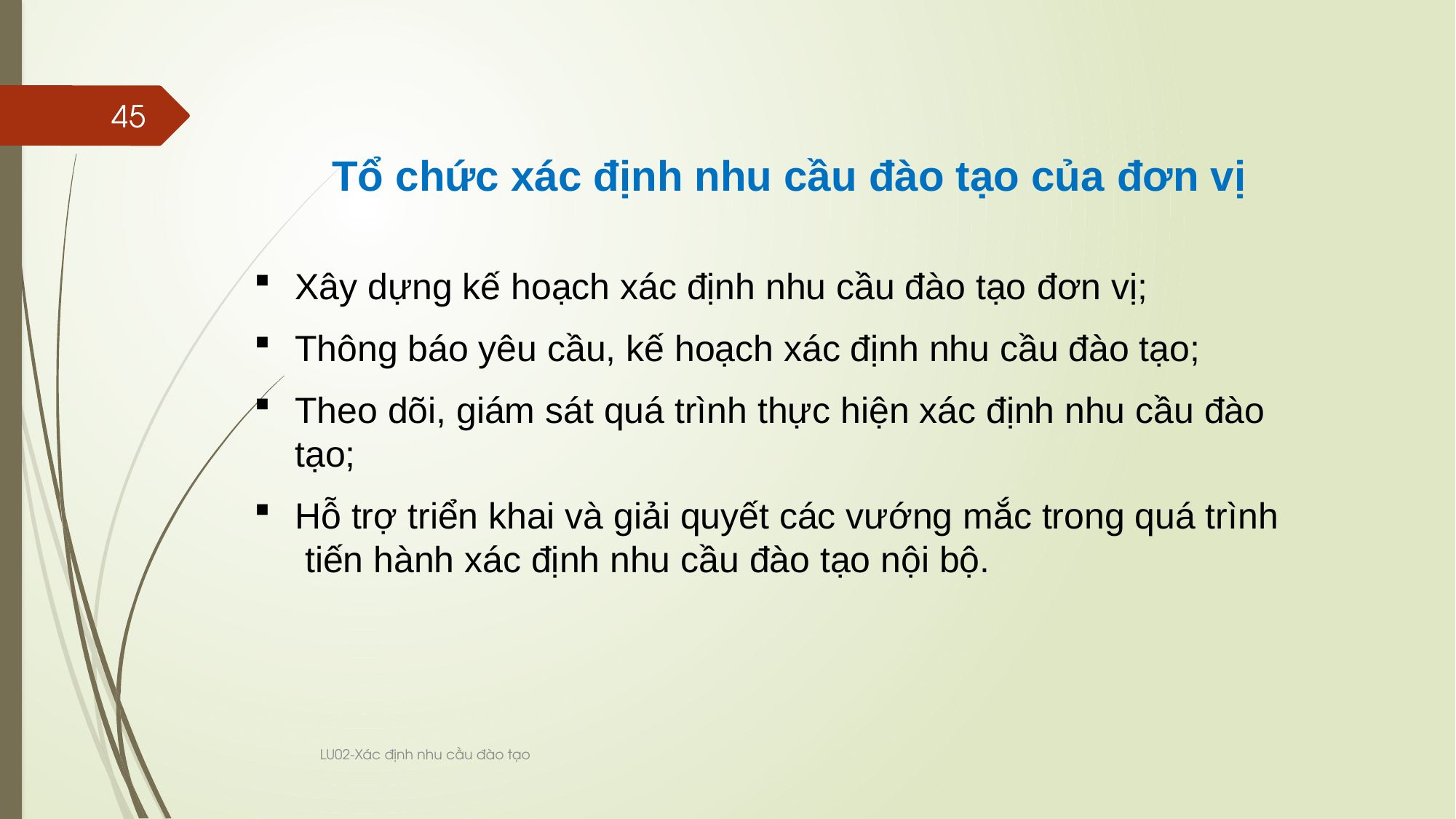

45
Tổ chức xác định nhu cầu đào tạo của đơn vị

Xây dựng kế hoạch xác định nhu cầu đào tạo đơn vị;
Thông báo yêu cầu, kế hoạch xác định nhu cầu đào tạo;
Theo dõi, giám sát quá trình thực hiện xác định nhu cầu đào tạo;
Hỗ trợ triển khai và giải quyết các vướng mắc trong quá trình       tiến hành xác định nhu cầu đào tạo nội bộ.

LU02-Xác định nhu cầu đào tạo